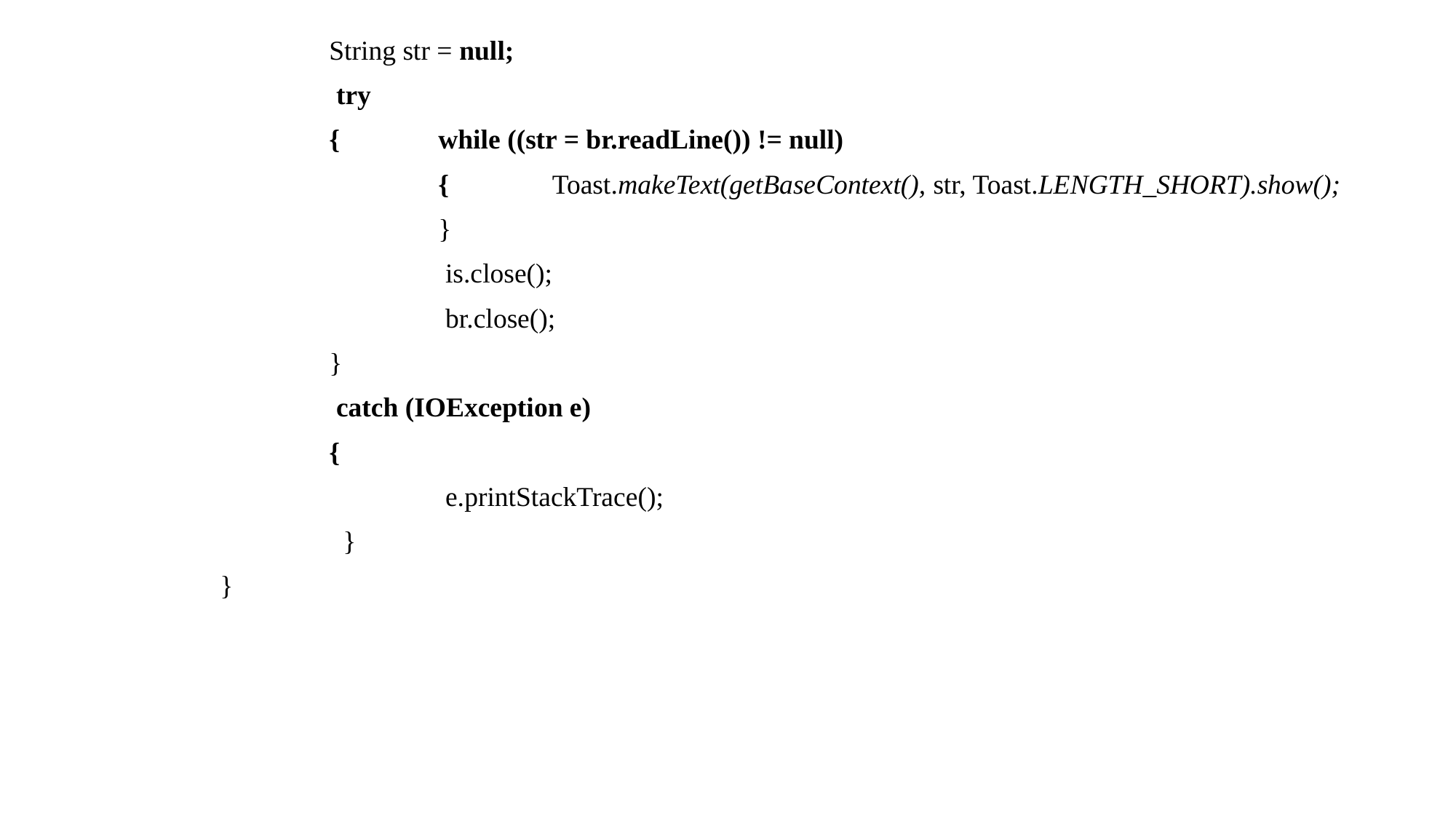

String str = null;
       		 try
		{	while ((str = br.readLine()) != null)
			{               Toast.makeText(getBaseContext(), str, Toast.LENGTH_SHORT).show();
         			}
           			 is.close();
           			 br.close();
        		}
		 catch (IOException e)
		{
           			 e.printStackTrace();
      		  }
	}